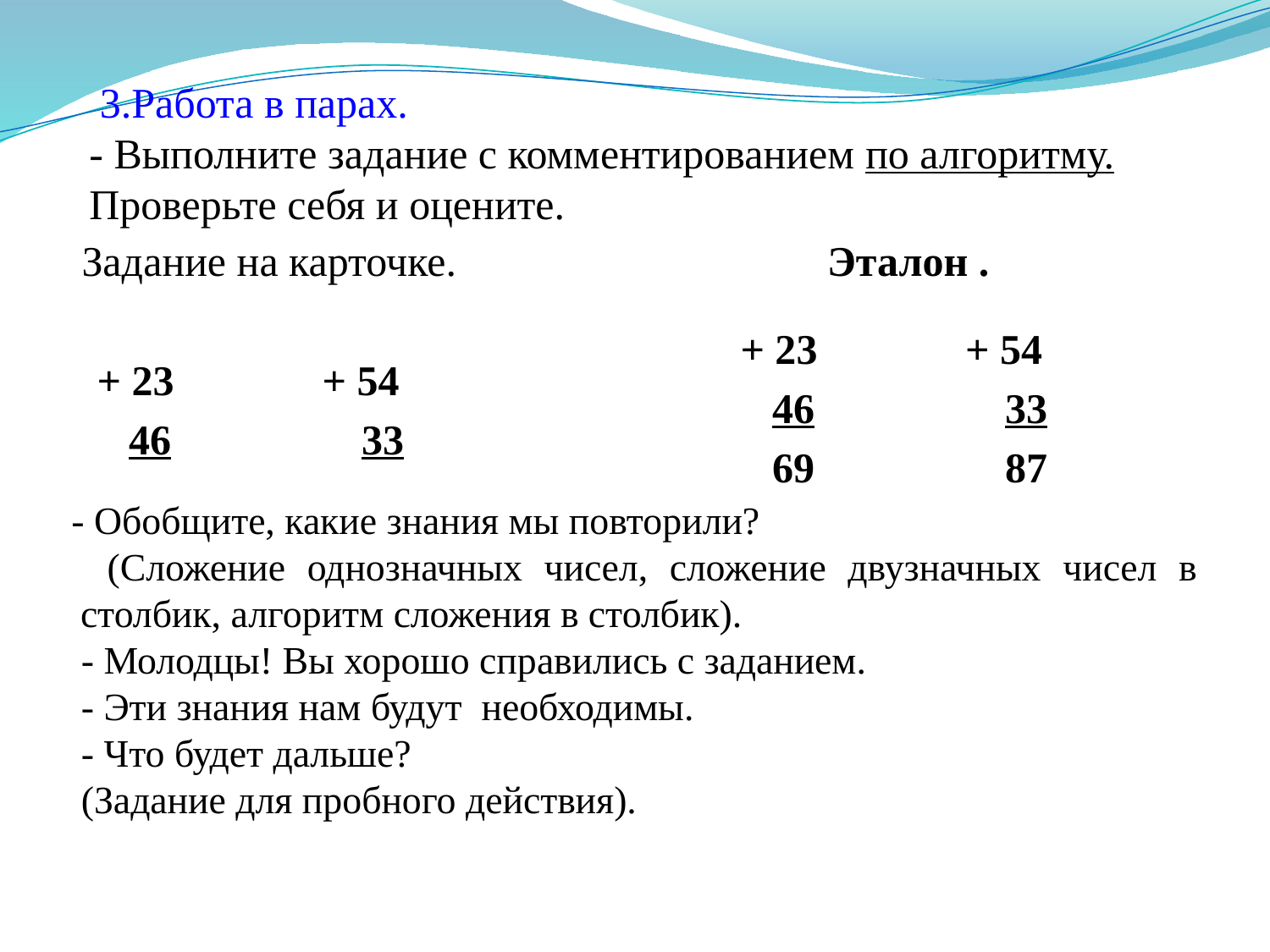

# 3.Работа в парах. - Выполните задание с комментированием по алгоритму. Проверьте себя и оцените.
Задание на карточке.                                   Эталон .
+ 23              + 54
   46                  33
   69                  87
+ 23              + 54
   46                  33
   - Обобщите, какие знания мы повторили?
   (Сложение однозначных чисел, сложение двузначных чисел в столбик, алгоритм сложения в столбик).
    - Молодцы! Вы хорошо справились с заданием.
    - Эти знания нам будут  необходимы.
    - Что будет дальше?
    (Задание для пробного действия).